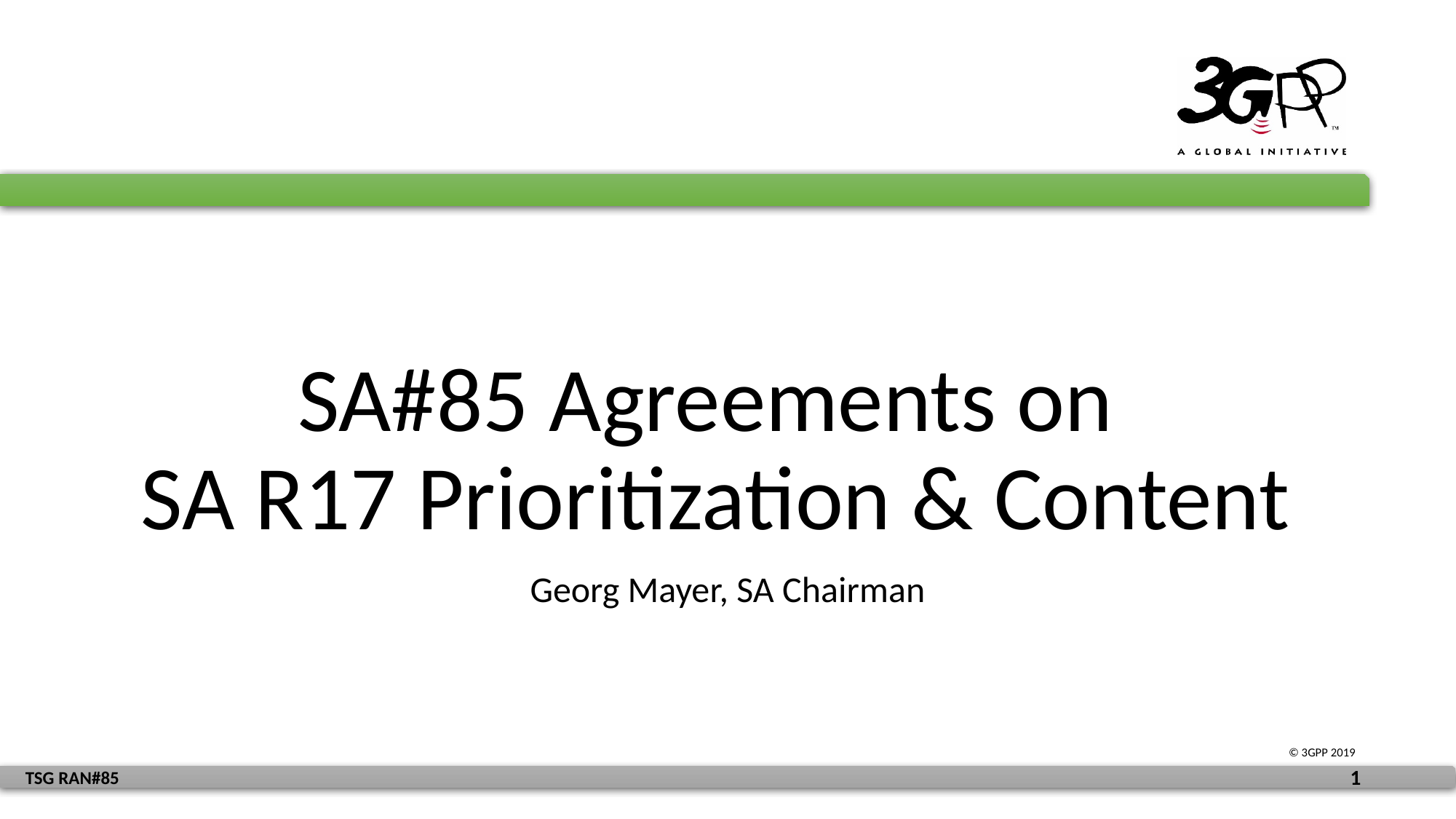

# SA#85 Agreements on SA R17 Prioritization & Content
Georg Mayer, SA Chairman